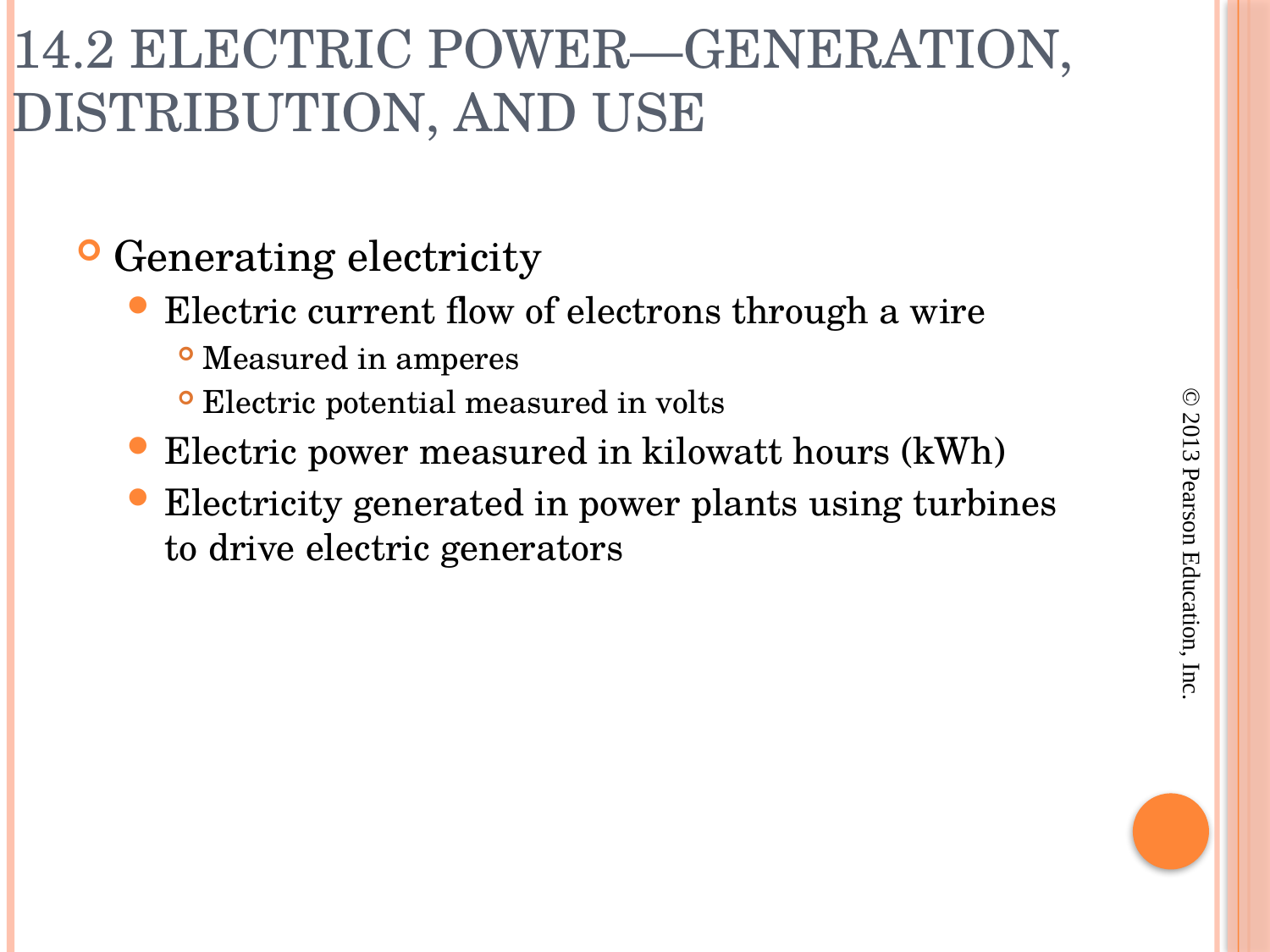

# 14.2 Electric Power—Generation, Distribution, and Use
Generating electricity
Electric current flow of electrons through a wire
Measured in amperes
Electric potential measured in volts
Electric power measured in kilowatt hours (kWh)
Electricity generated in power plants using turbines to drive electric generators
© 2013 Pearson Education, Inc.